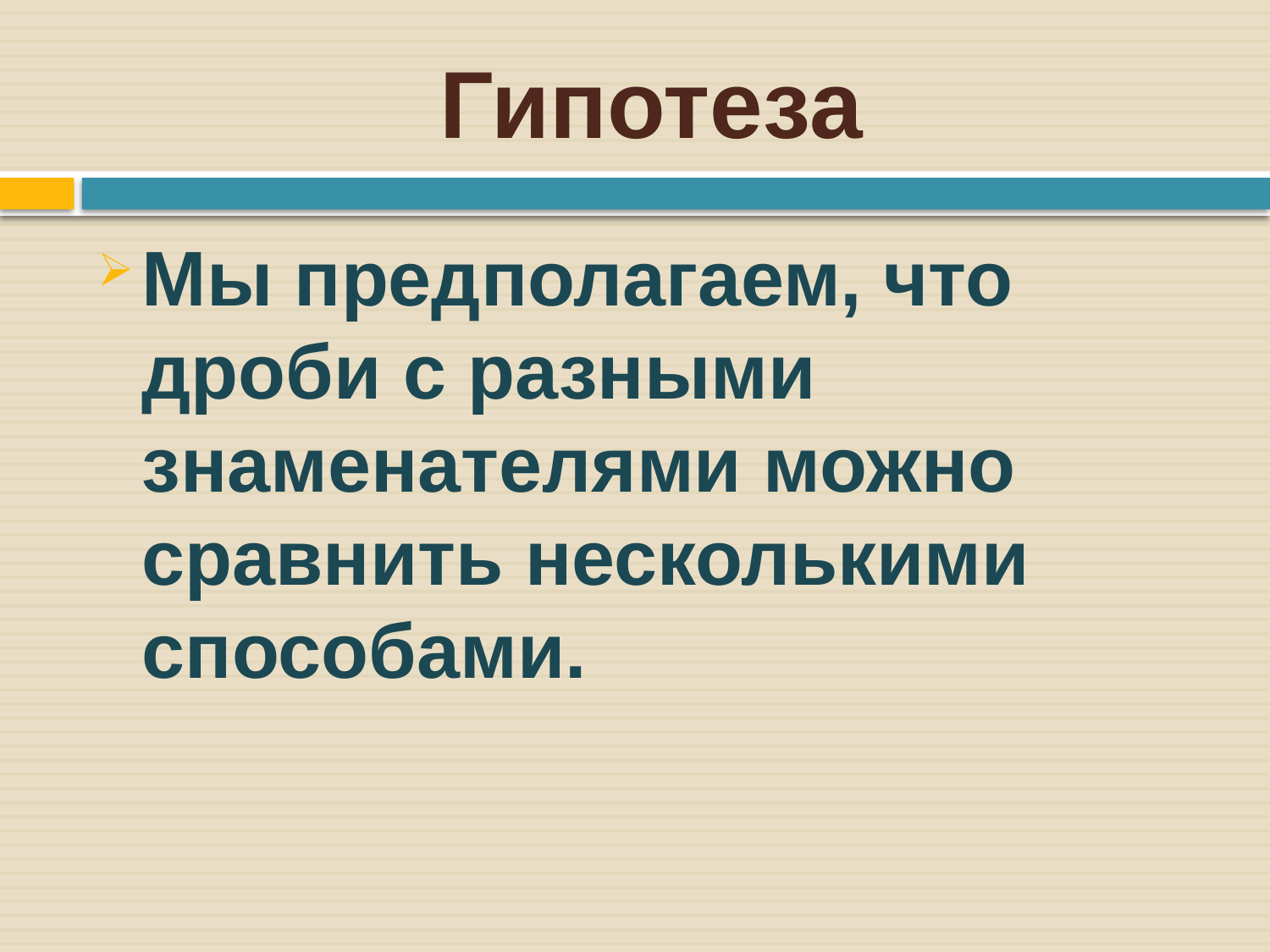

# Гипотеза
Мы предполагаем, что дроби с разными знаменателями можно сравнить несколькими способами.